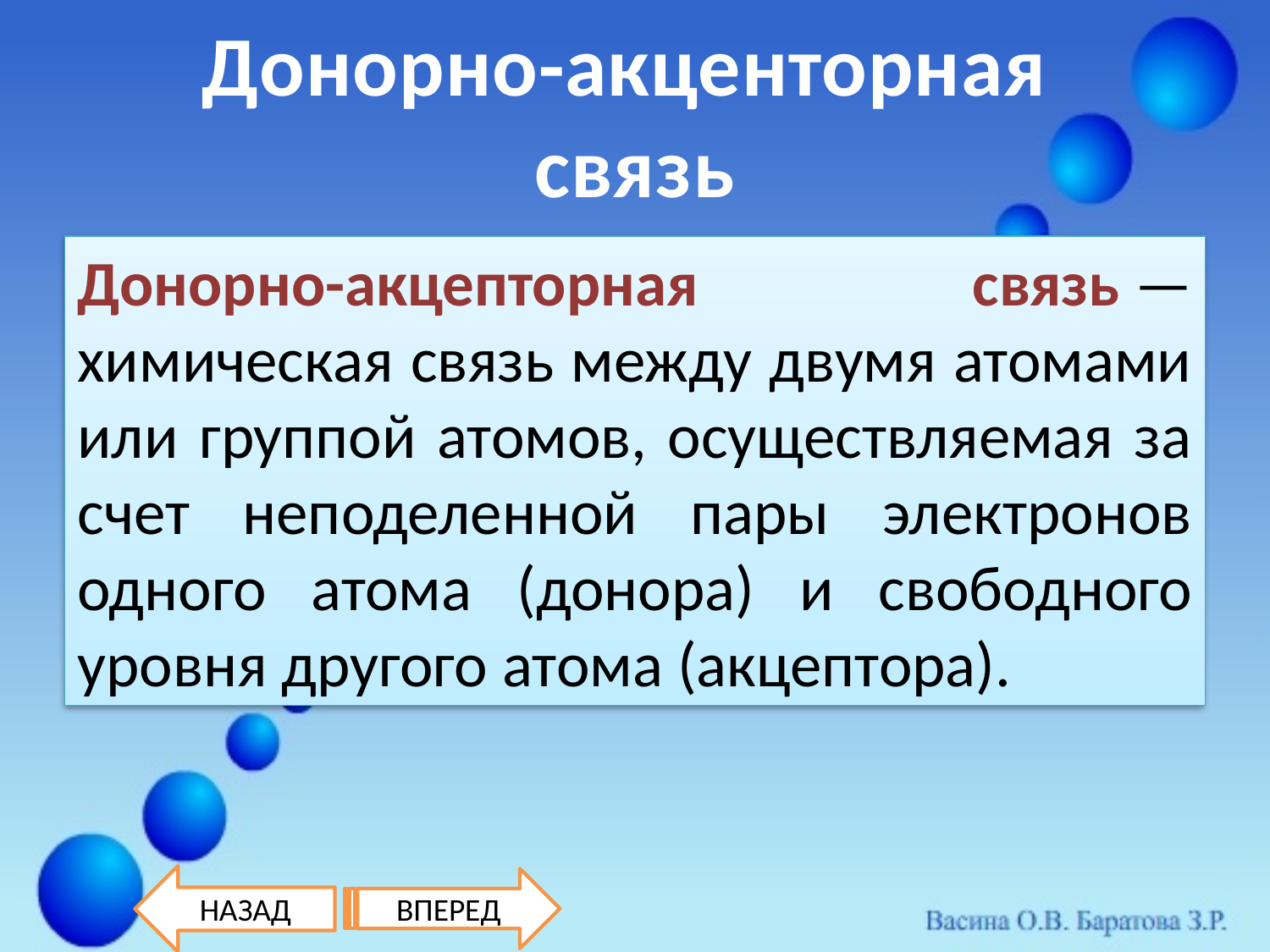

Донорно-акценторная
связь
Донорно-акцепторная связь — химическая связь между двумя атомами или группой атомов, осуществляемая за счет неподеленной пары электронов одного атома (донора) и свободного уровня другого атома (акцептора).
НАЗАД
ВПЕРЕД